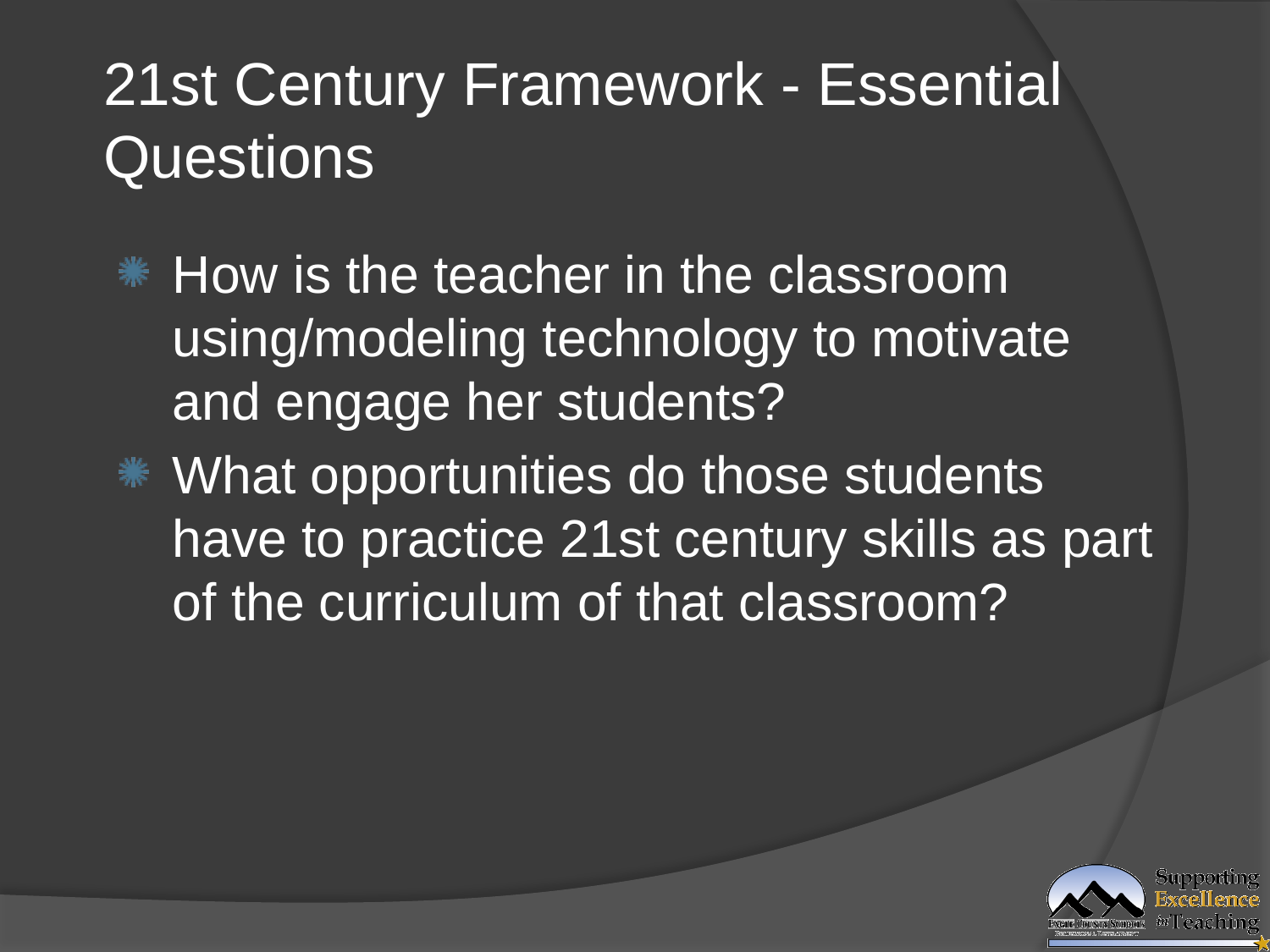

# 21st Century Framework - Essential Questions
How is the teacher in the classroom using/modeling technology to motivate and engage her students?
What opportunities do those students have to practice 21st century skills as part of the curriculum of that classroom?